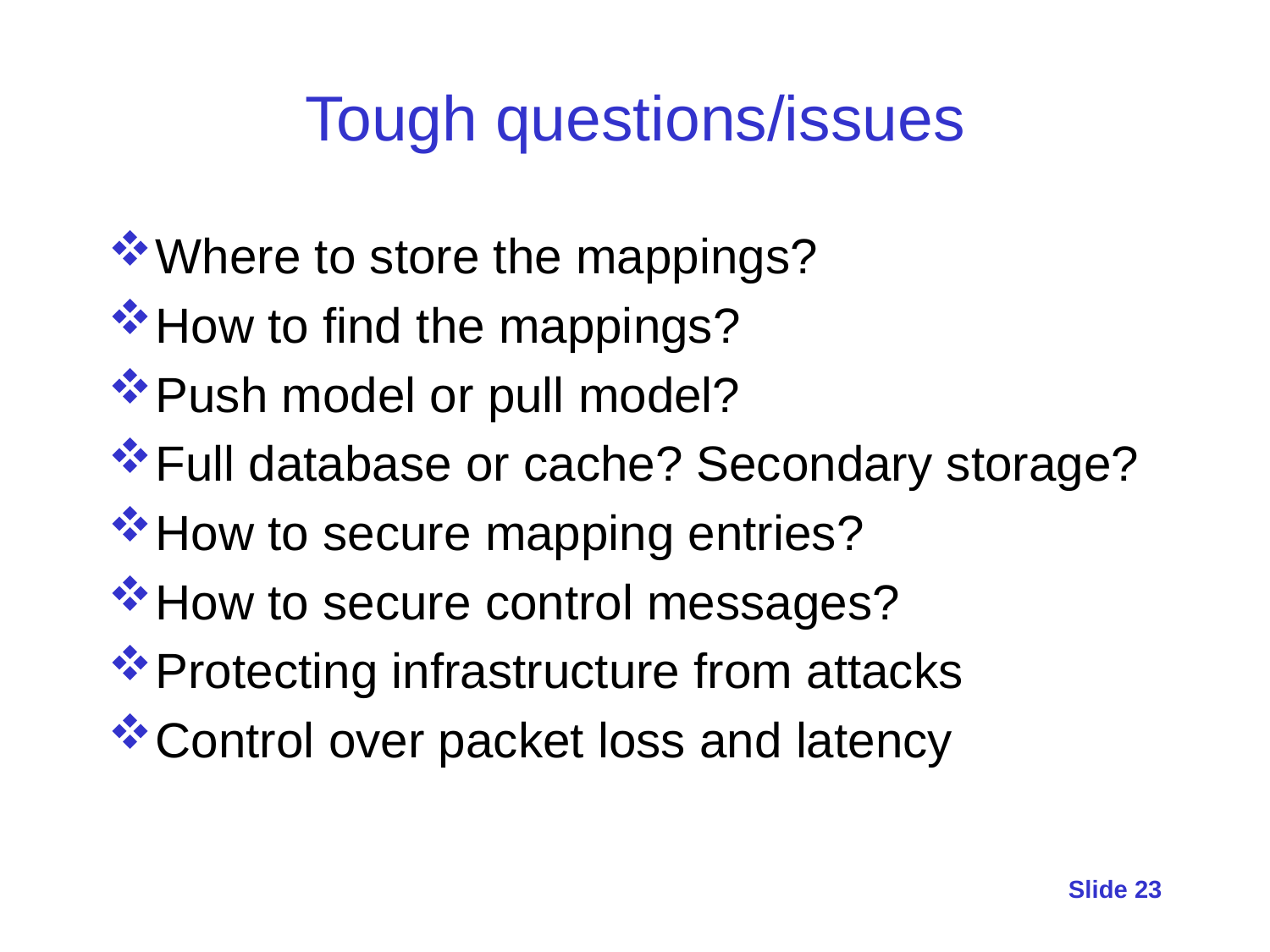

# Tough questions/issues
Where to store the mappings?
How to find the mappings?
Push model or pull model?
Full database or cache? Secondary storage?
How to secure mapping entries?
How to secure control messages?
Protecting infrastructure from attacks
Control over packet loss and latency
Slide 23